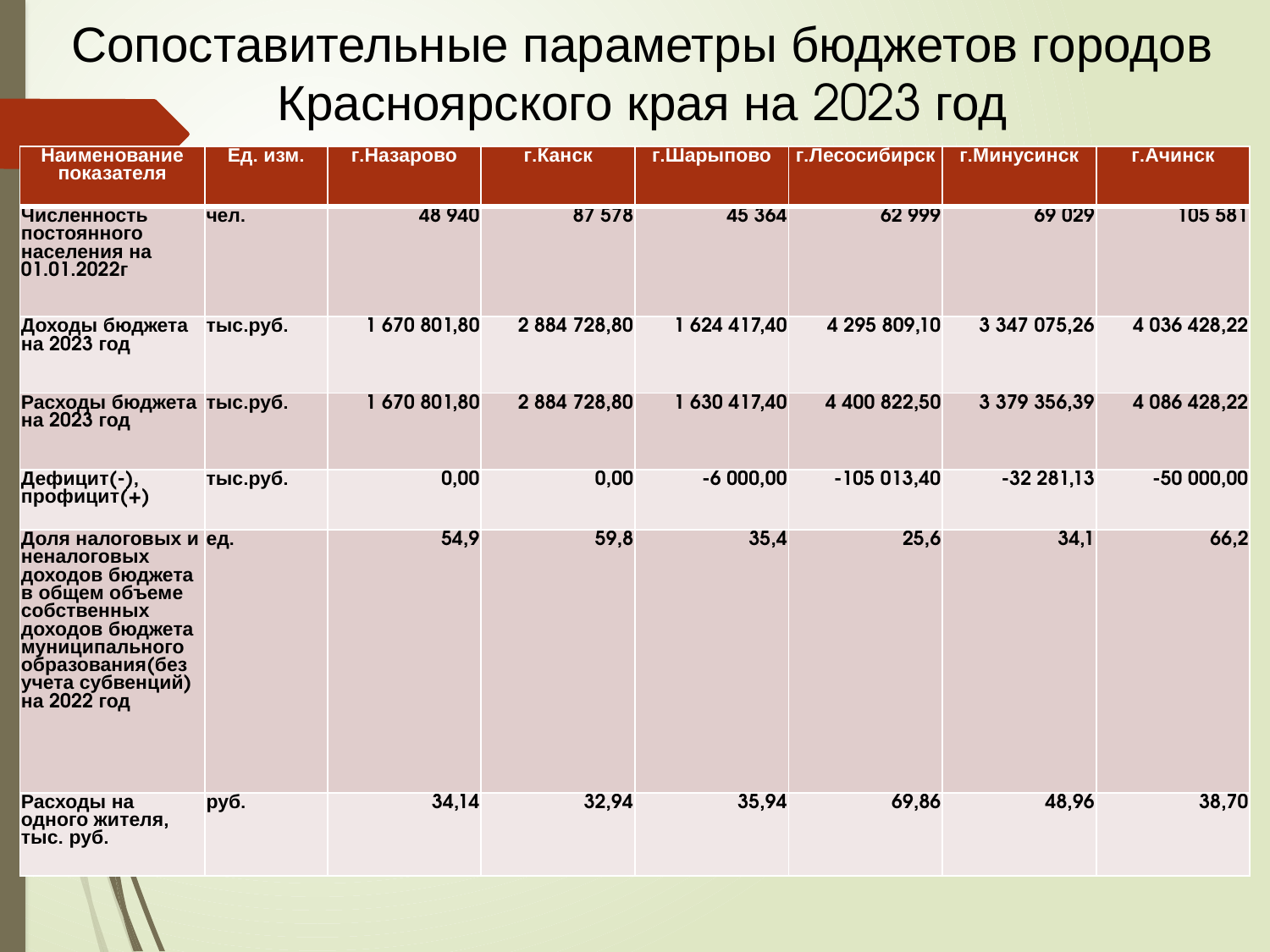

# Сопоставительные параметры бюджетов городов Красноярского края на 2023 год
| Наименование показателя | Ед. изм. | г.Назарово | г.Канск | г.Шарыпово | г.Лесосибирск | г.Минусинск | г.Ачинск |
| --- | --- | --- | --- | --- | --- | --- | --- |
| Численность постоянного населения на 01.01.2022г | чел. | 48 940 | 87 578 | 45 364 | 62 999 | 69 029 | 105 581 |
| Доходы бюджета на 2023 год | тыс.руб. | 1 670 801,80 | 2 884 728,80 | 1 624 417,40 | 4 295 809,10 | 3 347 075,26 | 4 036 428,22 |
| Расходы бюджета на 2023 год | тыс.руб. | 1 670 801,80 | 2 884 728,80 | 1 630 417,40 | 4 400 822,50 | 3 379 356,39 | 4 086 428,22 |
| Дефицит(-), профицит(+) | тыс.руб. | 0,00 | 0,00 | -6 000,00 | -105 013,40 | -32 281,13 | -50 000,00 |
| Доля налоговых и неналоговых доходов бюджета в общем объеме собственных доходов бюджета муниципального образования(без учета субвенций) на 2022 год | ед. | 54,9 | 59,8 | 35,4 | 25,6 | 34,1 | 66,2 |
| Расходы на одного жителя, тыс. руб. | руб. | 34,14 | 32,94 | 35,94 | 69,86 | 48,96 | 38,70 |